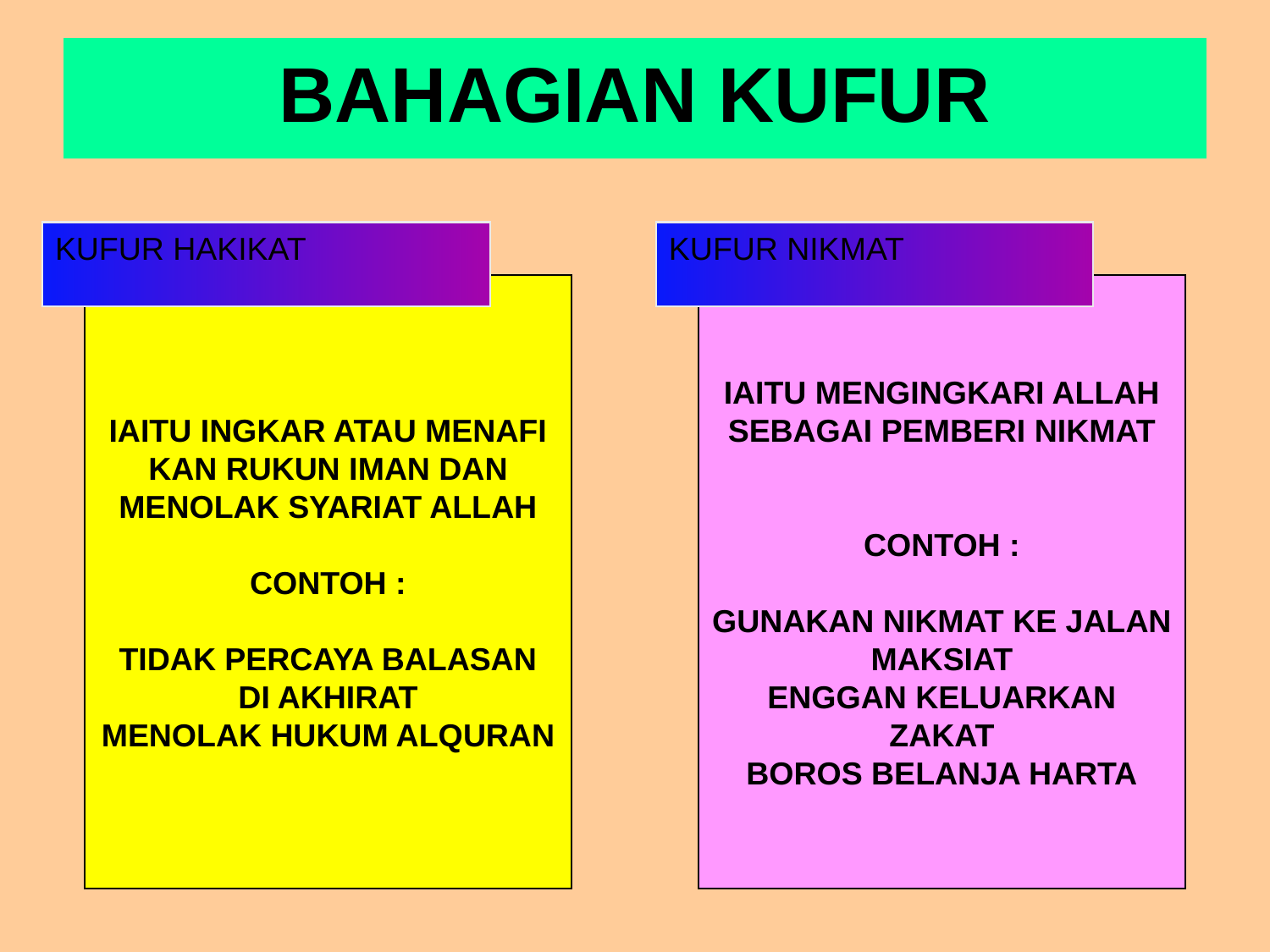

# BAHAGIAN KUFUR
KUFUR HAKIKAT
KUFUR NIKMAT
IAITU INGKAR ATAU MENAFI
KAN RUKUN IMAN DAN
MENOLAK SYARIAT ALLAH

CONTOH :

TIDAK PERCAYA BALASAN
DI AKHIRAT
MENOLAK HUKUM ALQURAN
IAITU MENGINGKARI ALLAH
SEBAGAI PEMBERI NIKMAT

CONTOH :

GUNAKAN NIKMAT KE JALAN
MAKSIAT
ENGGAN KELUARKAN ZAKAT
BOROS BELANJA HARTA